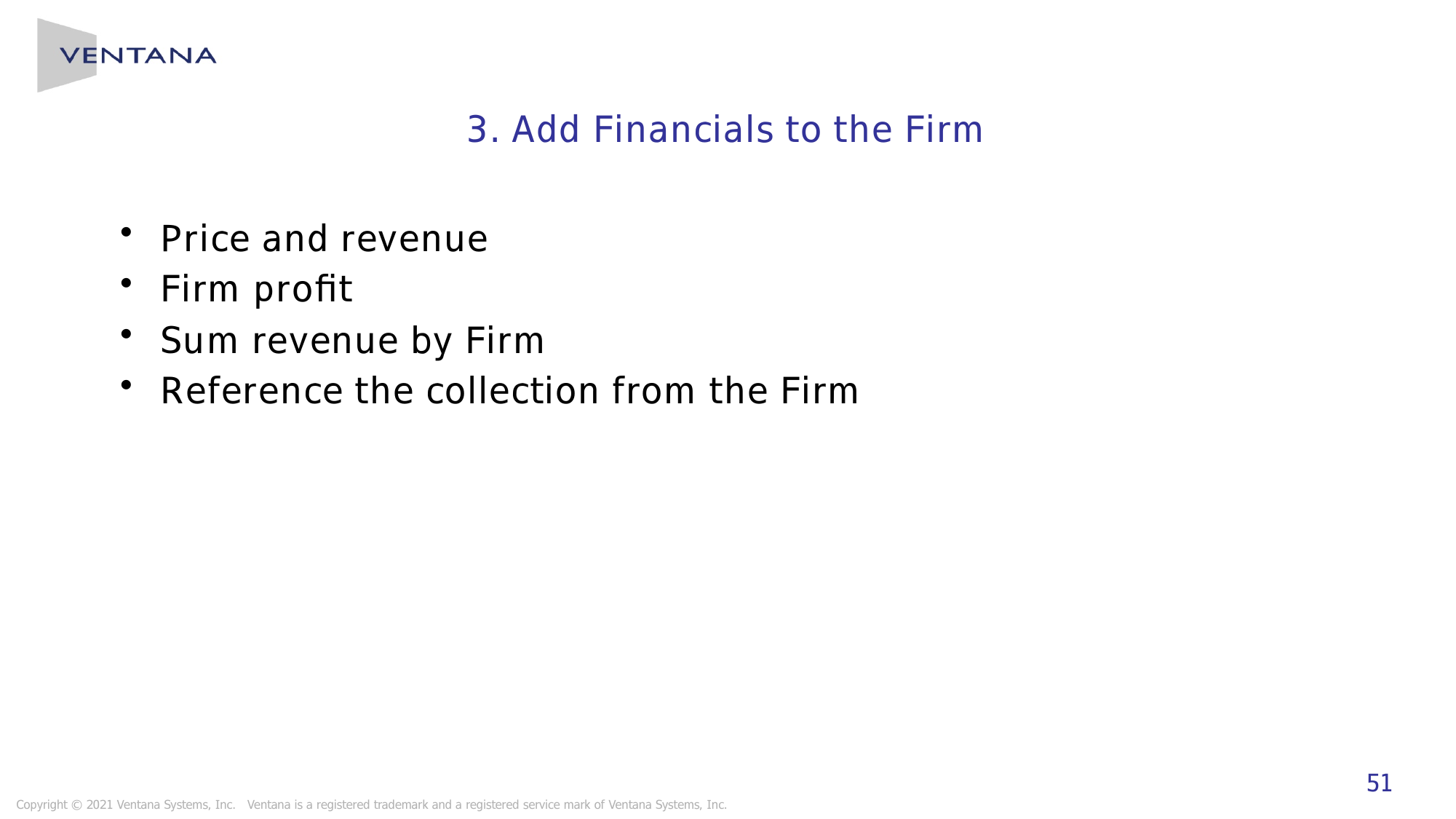

# 3. Add Financials to the Firm
Price and revenue
Firm profit
Sum revenue by Firm
Reference the collection from the Firm